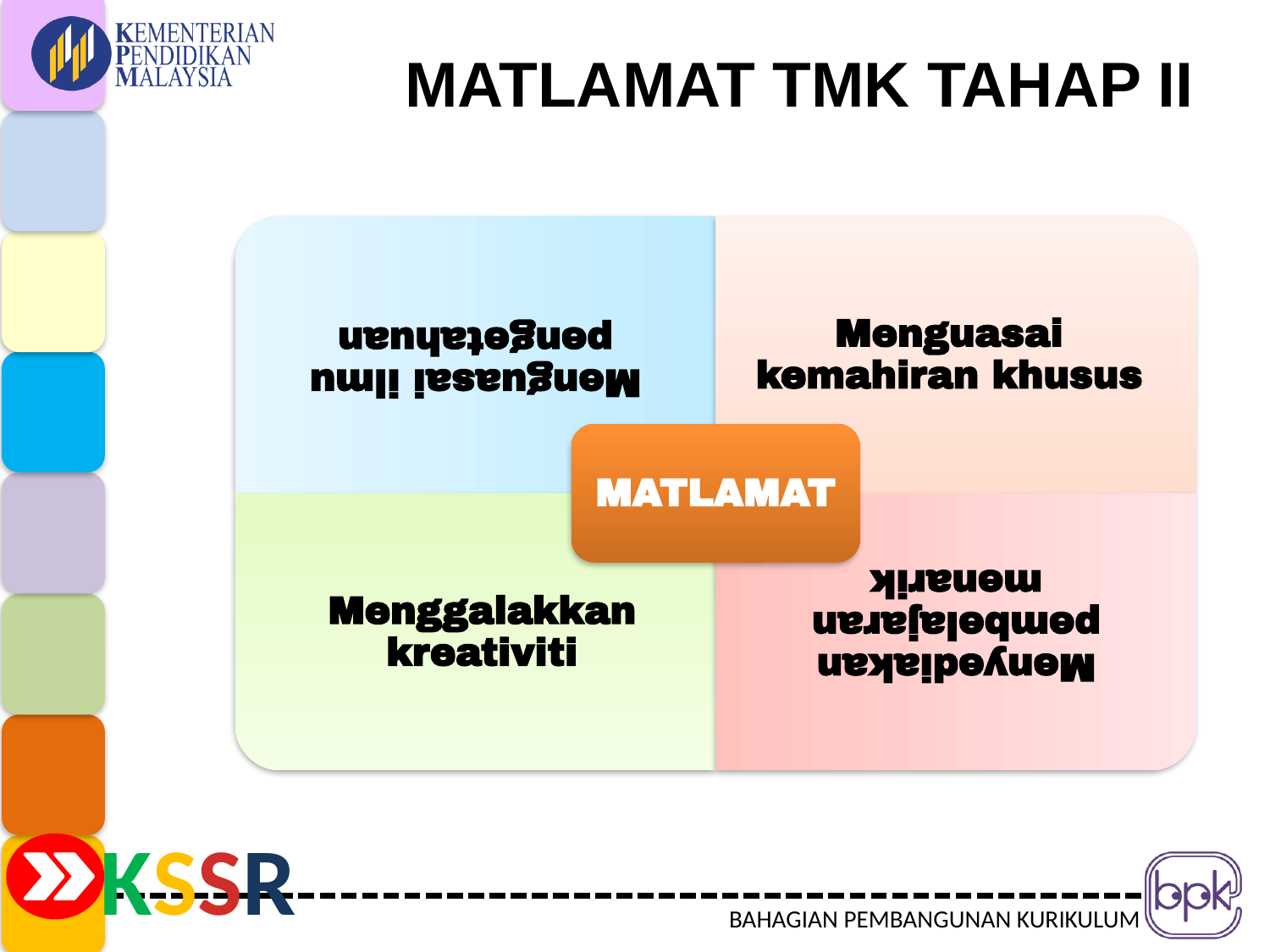

# MATLAMAT TMK TAHAP II
Menguasai ilmu pengetahuan
Menguasai kemahiran khusus
Menggalakkan kreativiti
Menyediakan pembelajaran menarik
MATLAMAT